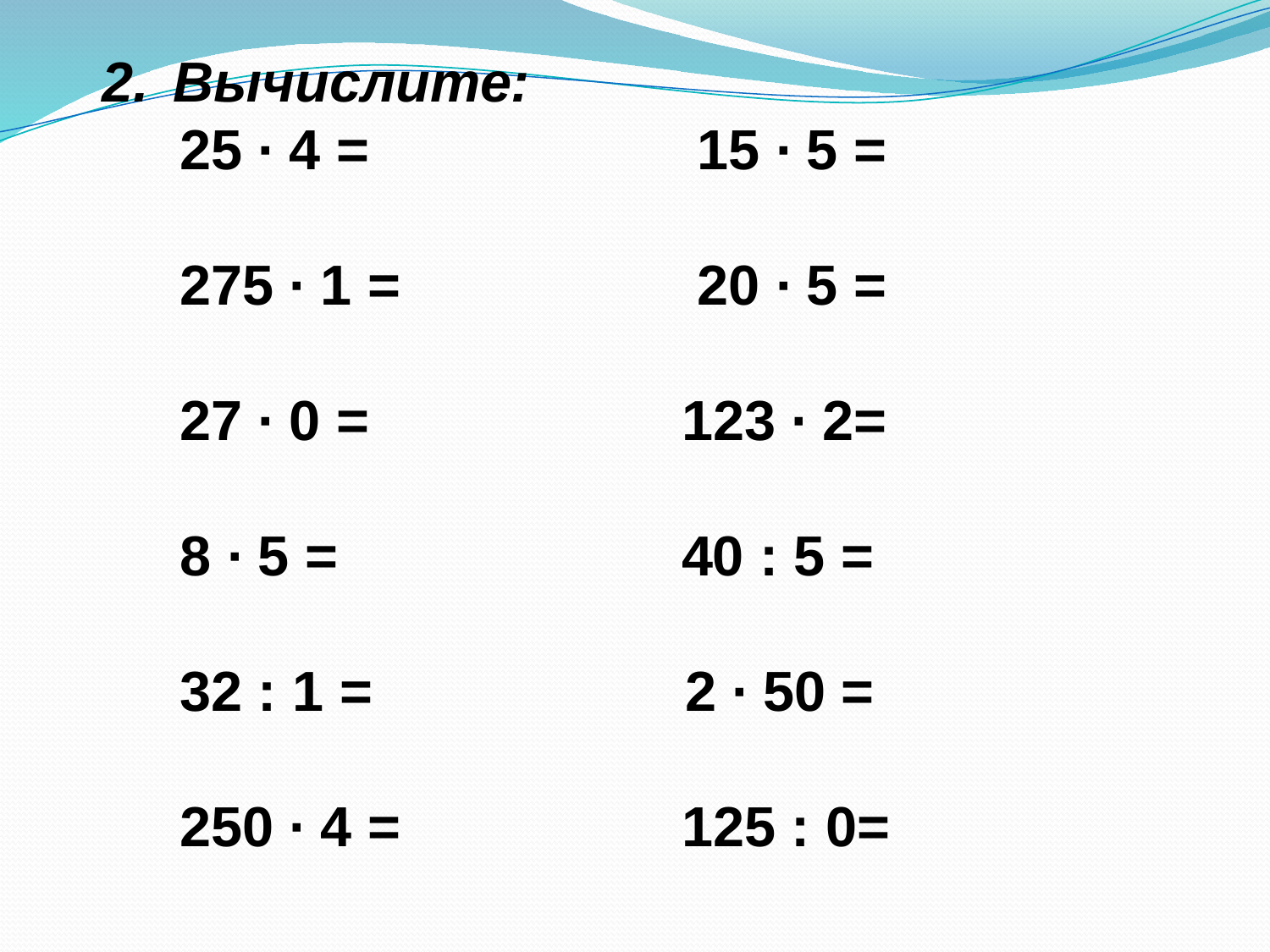

Вычислите:
     25 ∙ 4 =                     15 ∙ 5 =

     275 ∙ 1 =                   20 ∙ 5 =

     27 ∙ 0 =                    123 ∙ 2=

     8 ∙ 5 =                      40 : 5 =

     32 : 1 =                    2 ∙ 50 =

     250 ∙ 4 =                  125 : 0=